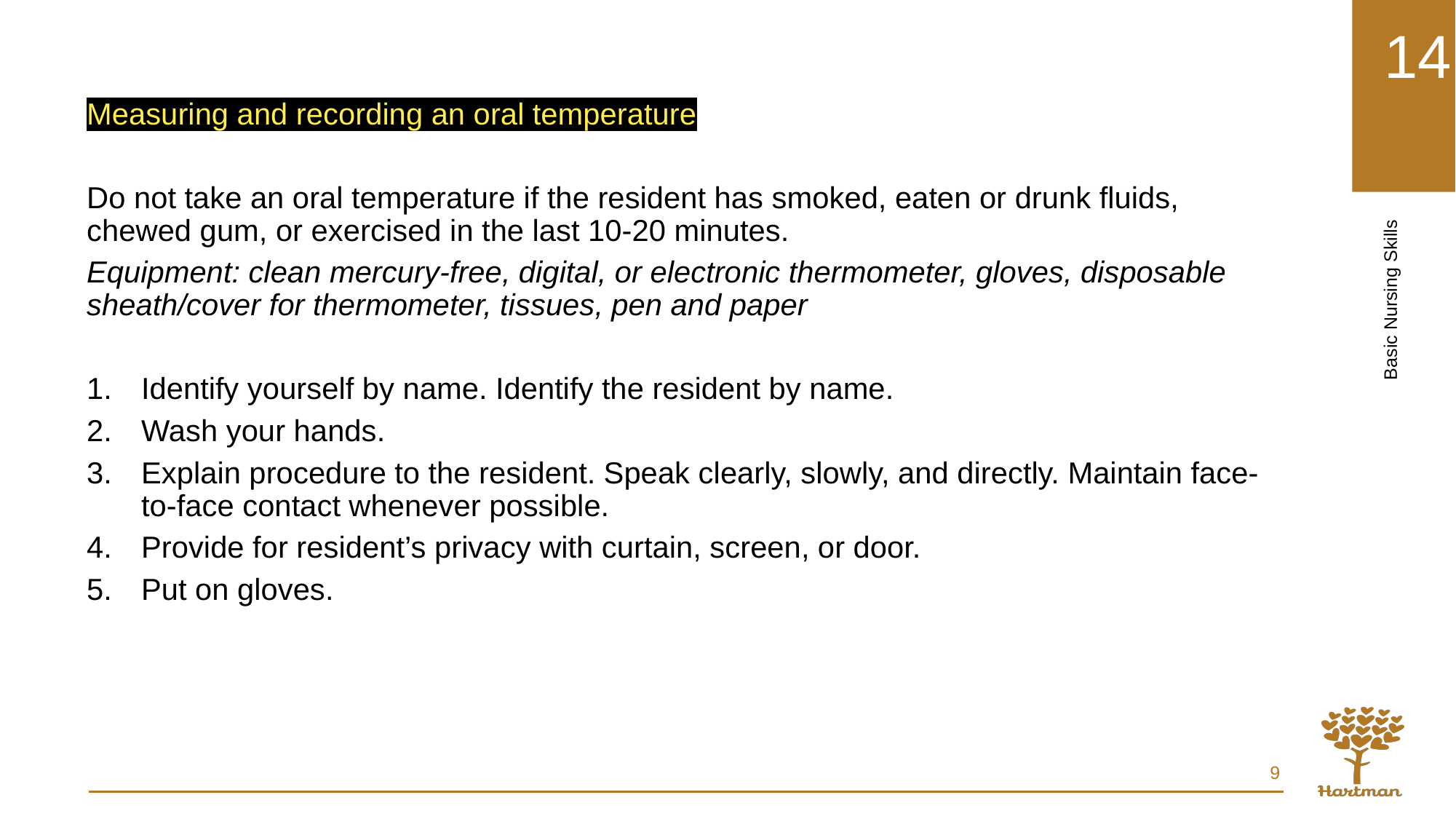

Measuring and recording an oral temperature

Do not take an oral temperature if the resident has smoked, eaten or drunk fluids, chewed gum, or exercised in the last 10-20 minutes.
Equipment: clean mercury-free, digital, or electronic thermometer, gloves, disposable sheath/cover for thermometer, tissues, pen and paper

Identify yourself by name. Identify the resident by name.
Wash your hands.
Explain procedure to the resident. Speak clearly, slowly, and directly. Maintain face-to-face contact whenever possible.
Provide for resident’s privacy with curtain, screen, or door.
Put on gloves.

9